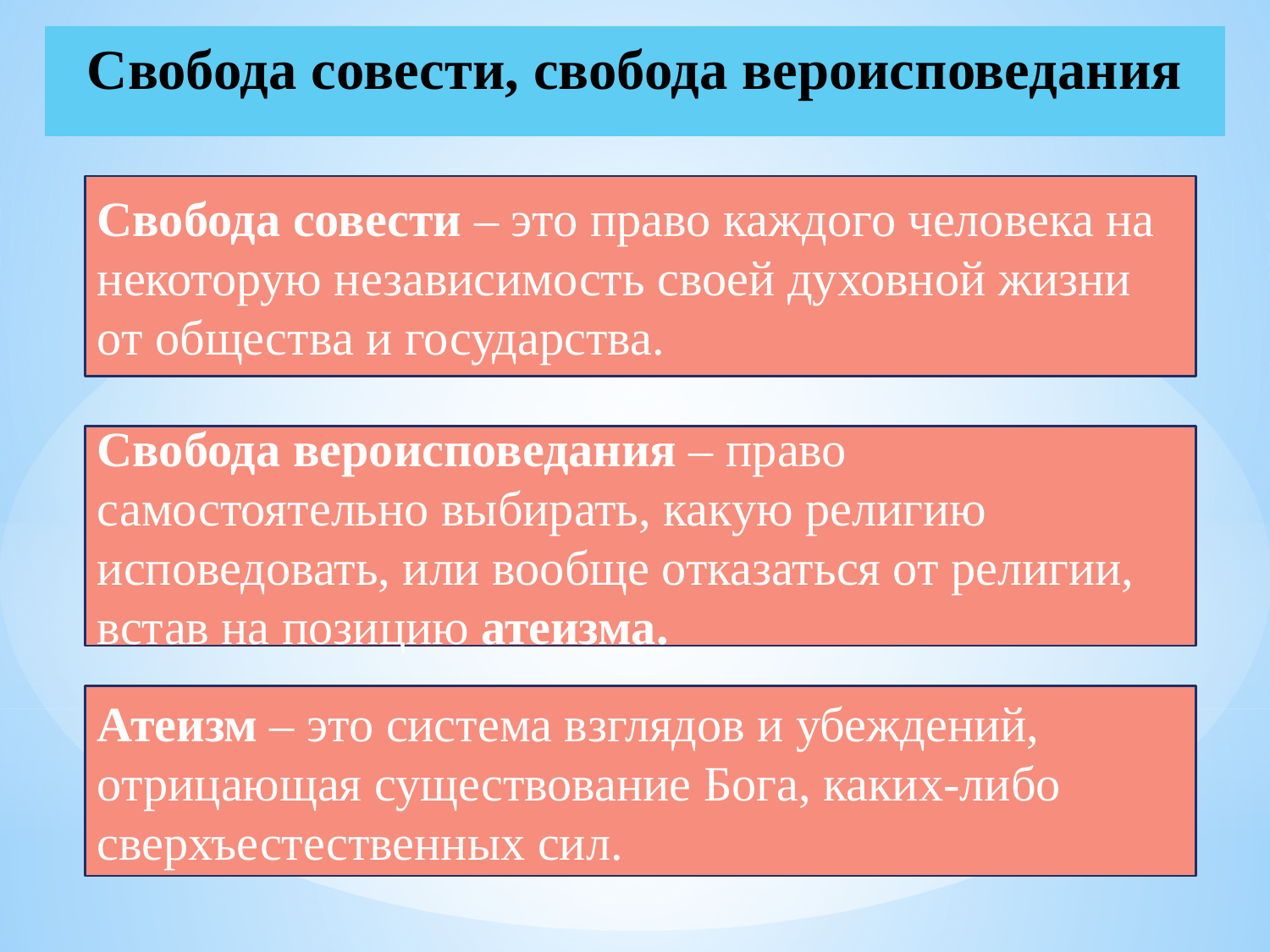

# Свобода совести, свобода вероисповедания

Свобода совести – это право каждого человека на некоторую независимость своей духовной жизни от общества и государства.
Свобода вероисповедания – право самостоятельно выбирать, какую религию исповедовать, или вообще отказаться от религии, встав на позицию атеизма.
Атеизм – это система взглядов и убеждений, отрицающая существование Бога, каких-либо сверхъестественных сил.